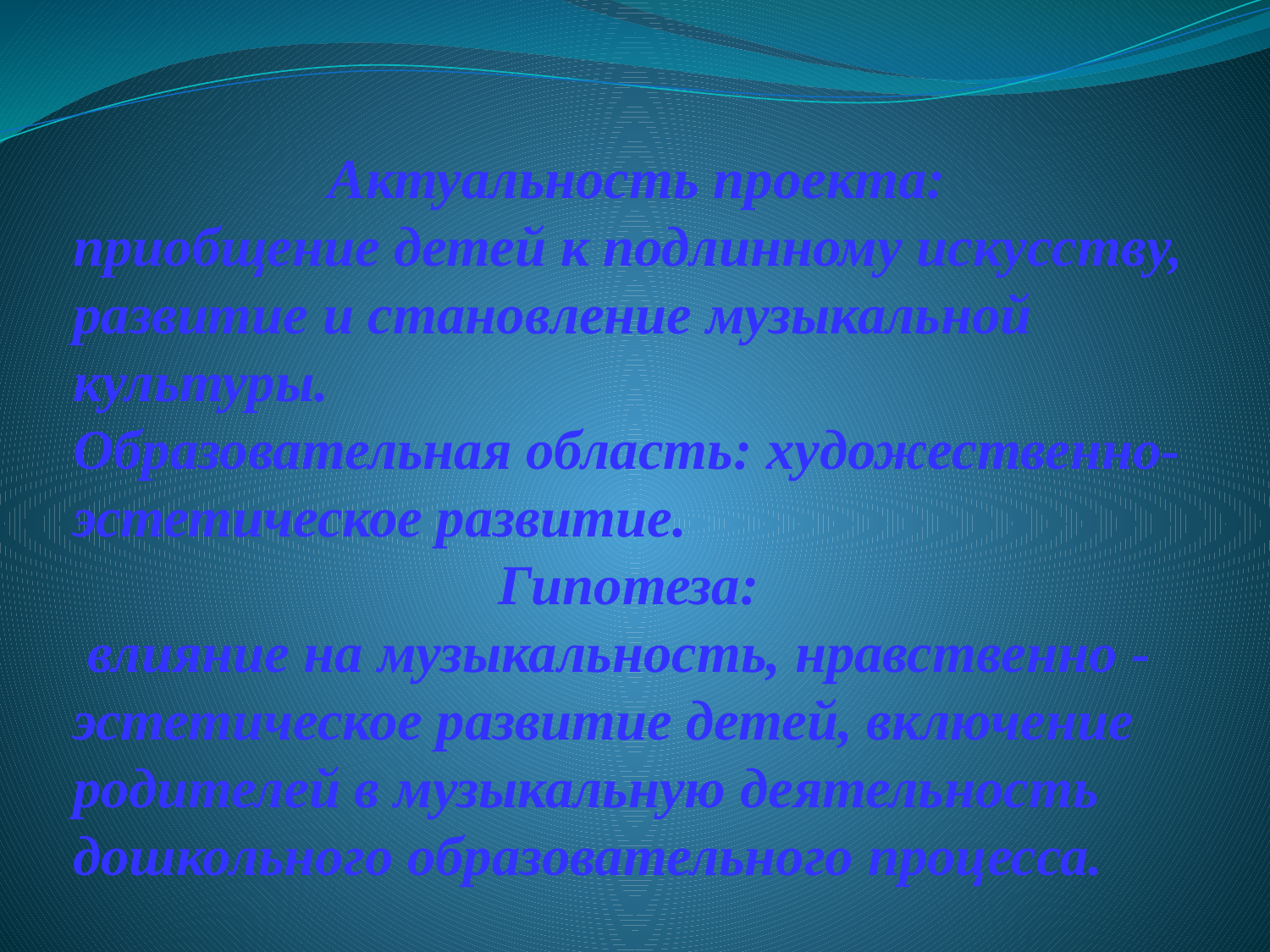

Актуальность проекта:
приобщение детей к подлинному искусству, развитие и становление музыкальной культуры.
Образовательная область: художественно-эстетическое развитие.
                              Гипотеза:
 влияние на музыкальность, нравственно - эстетическое развитие детей, включение родителей в музыкальную деятельность дошкольного образовательного процесса.